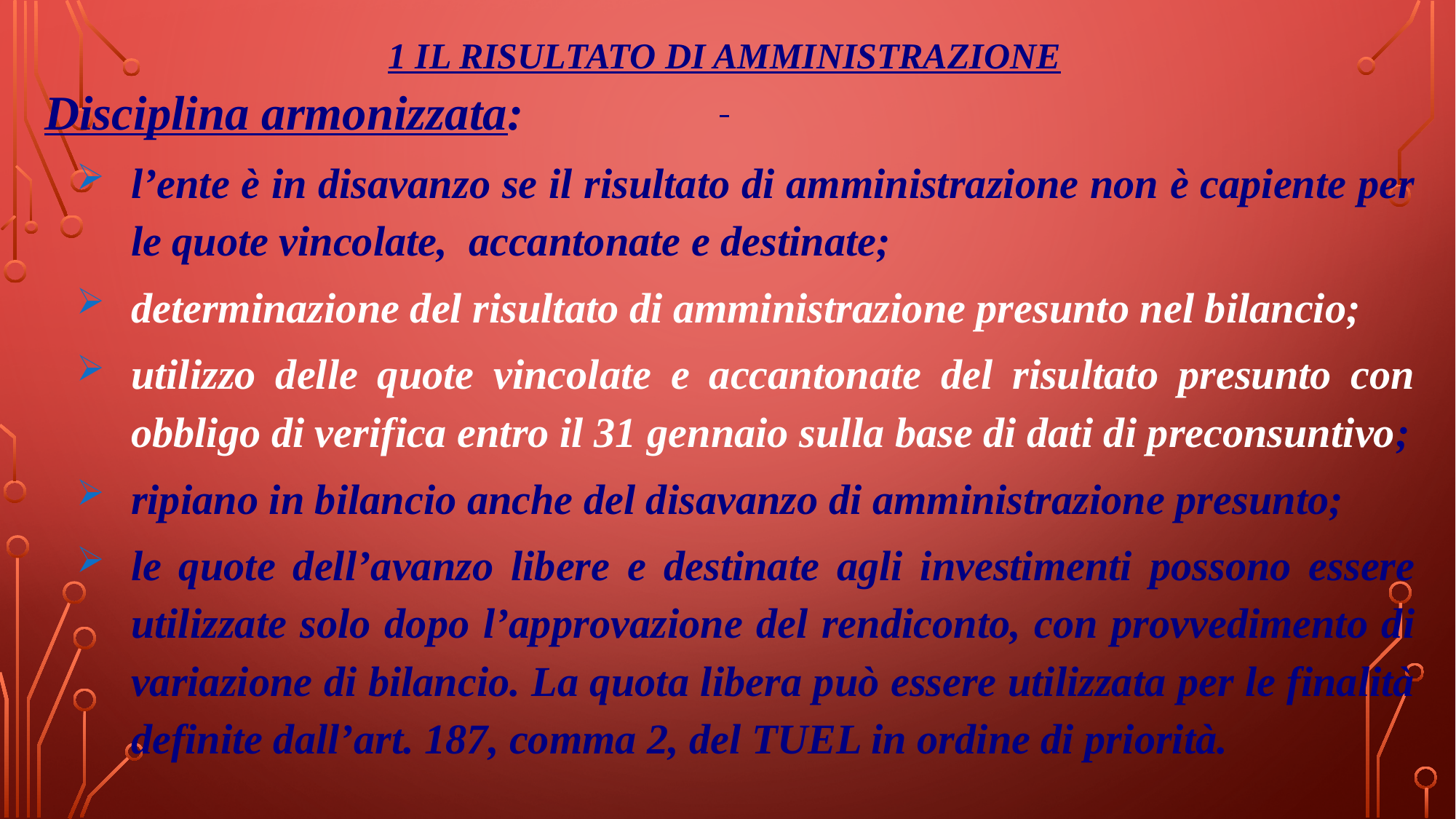

1 IL RISULTATO DI AMMINISTRAZIONE

Disciplina armonizzata:
l’ente è in disavanzo se il risultato di amministrazione non è capiente per le quote vincolate,  accantonate e destinate;
determinazione del risultato di amministrazione presunto nel bilancio;
utilizzo delle quote vincolate e accantonate del risultato presunto con obbligo di verifica entro il 31 gennaio sulla base di dati di preconsuntivo;
ripiano in bilancio anche del disavanzo di amministrazione presunto;
le quote dell’avanzo libere e destinate agli investimenti possono essere utilizzate solo dopo l’approvazione del rendiconto, con provvedimento di variazione di bilancio. La quota libera può essere utilizzata per le finalità definite dall’art. 187, comma 2, del TUEL in ordine di priorità.